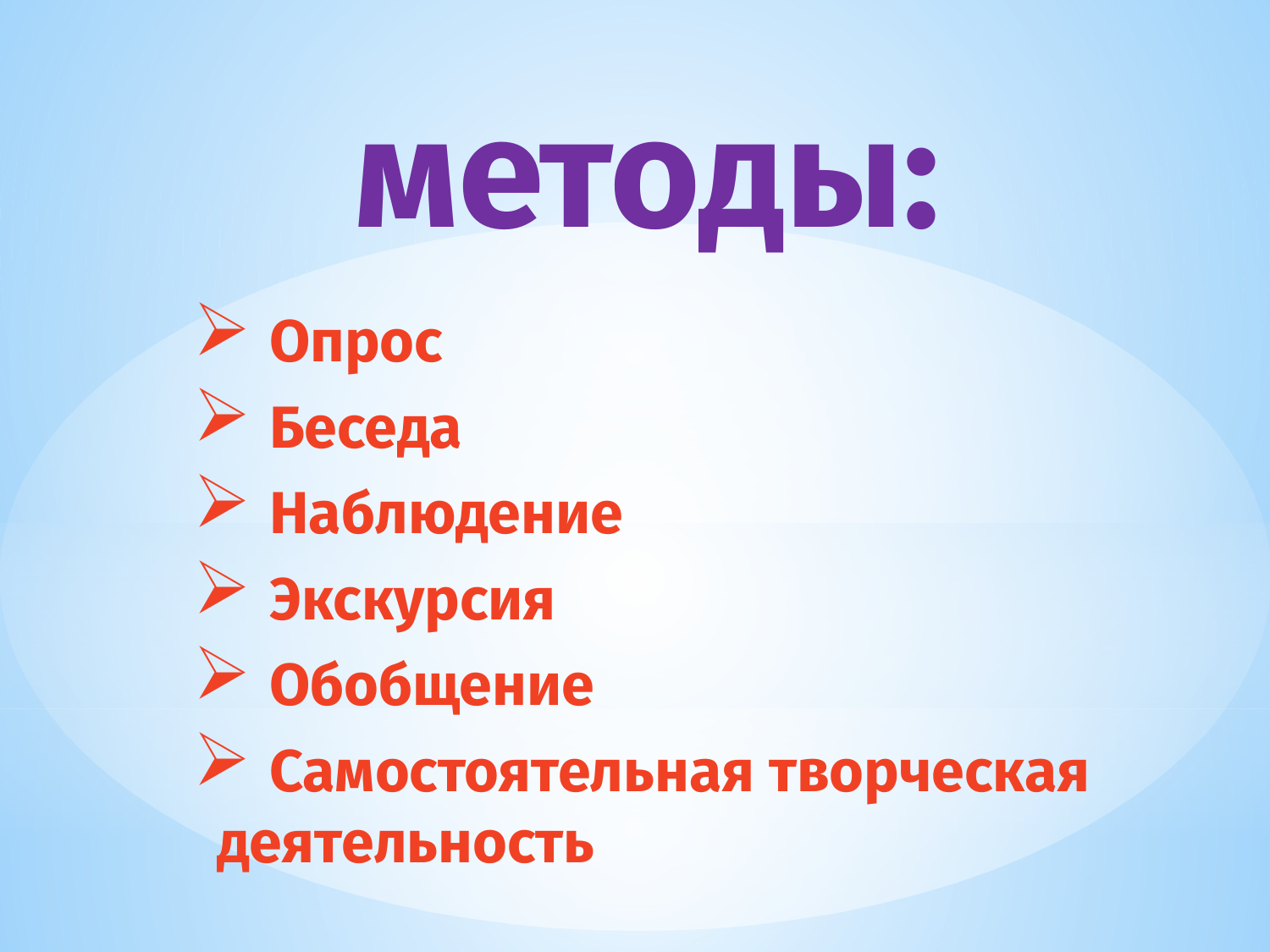

# методы:
   Опрос
   Беседа
   Наблюдение
   Экскурсия
   Обобщение
   Самостоятельная творческая деятельность